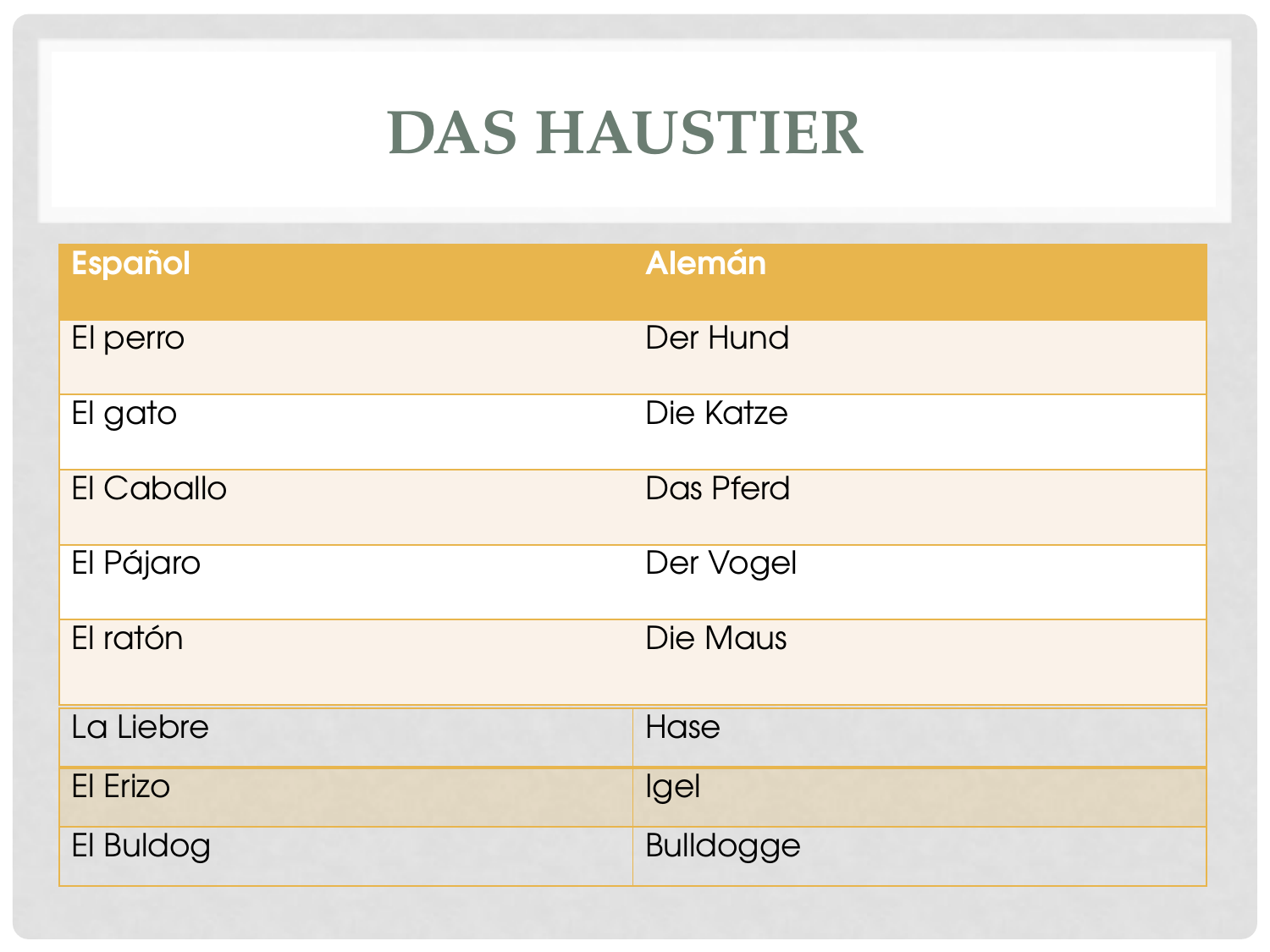

# das Haustier
| Español | Alemán |
| --- | --- |
| El perro | Der Hund |
| El gato | Die Katze |
| El Caballo | Das Pferd |
| El Pájaro | Der Vogel |
| El ratón | Die Maus |
| La Liebre | Hase |
| --- | --- |
| El Erizo | Igel |
| El Buldog | Bulldogge |